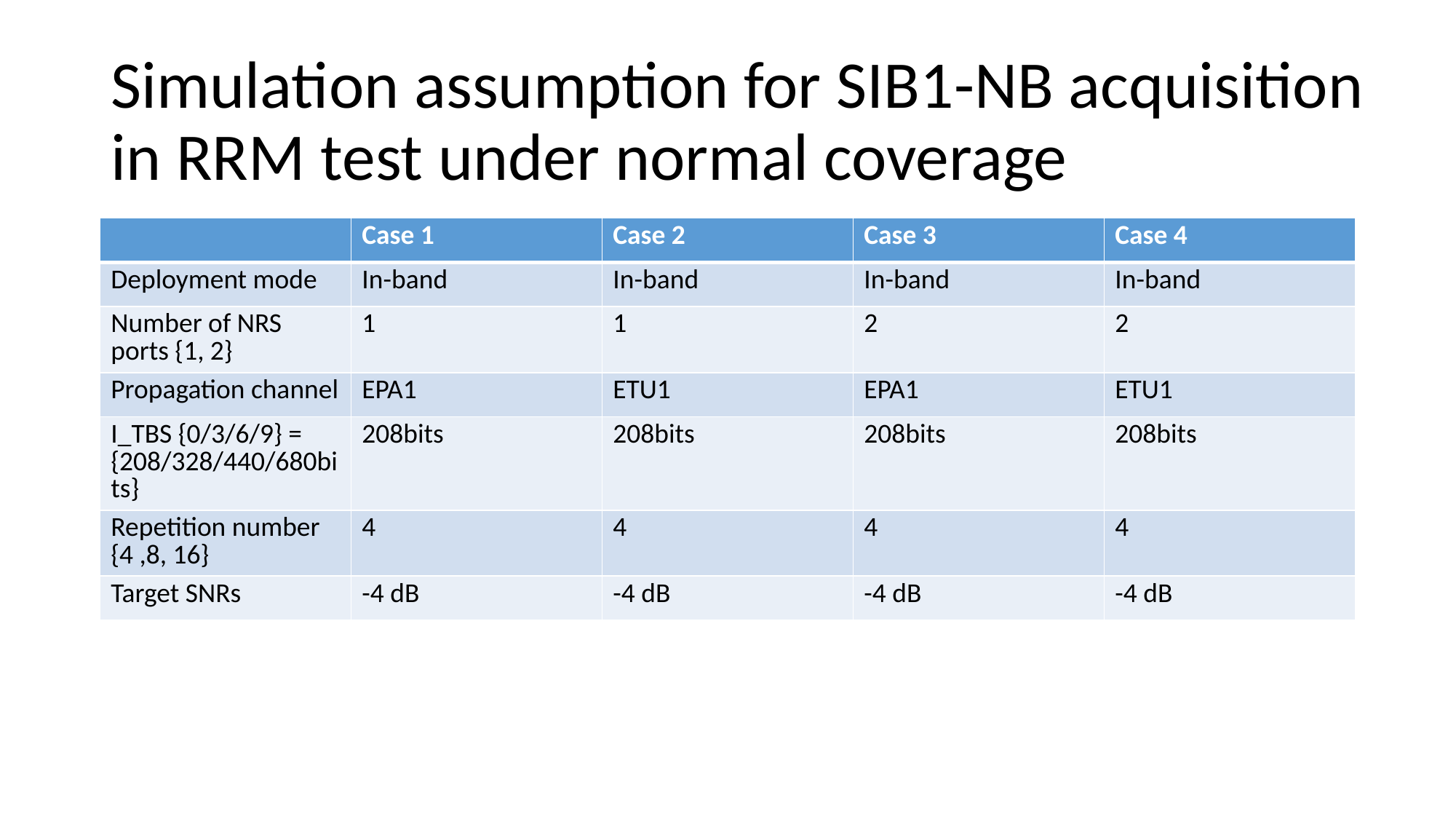

# Simulation assumption for SIB1-NB acquisition in RRM test under normal coverage
|  | Case 1 | Case 2 | Case 3 | Case 4 |
| --- | --- | --- | --- | --- |
| Deployment mode | In-band | In-band | In-band | In-band |
| Number of NRS ports {1, 2} | 1 | 1 | 2 | 2 |
| Propagation channel | EPA1 | ETU1 | EPA1 | ETU1 |
| I\_TBS {0/3/6/9} = {208/328/440/680bits} | 208bits | 208bits | 208bits | 208bits |
| Repetition number {4 ,8, 16} | 4 | 4 | 4 | 4 |
| Target SNRs | -4 dB | -4 dB | -4 dB | -4 dB |